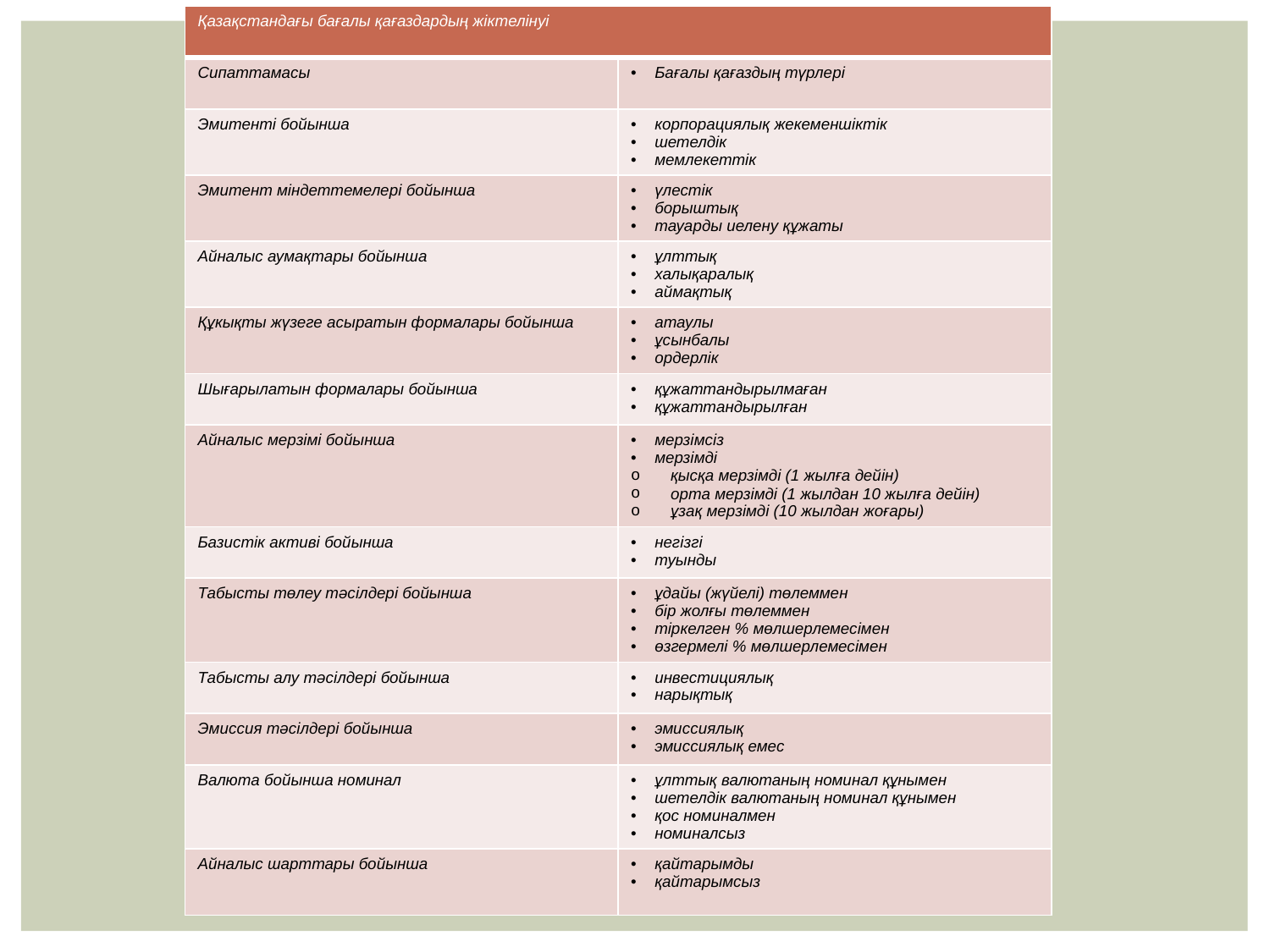

| Қазақстандағы бағалы қағаздардың жіктелінуі |  |
| --- | --- |
| Сипаттамасы | Бағалы қағаздың түрлері |
| Эмитенті бойынша | корпорациялық жекеменшіктік шетелдік мемлекеттік |
| Эмитент міндеттемелері бойынша | үлестік борыштық тауарды иелену құжаты |
| Айналыс аумақтары бойынша | ұлттық халықаралық аймақтық |
| Құкықты жүзеге асыратын формалары бойынша | атаулы ұсынбалы ордерлік |
| Шығарылатын формалары бойынша | құжаттандырылмаған құжаттандырылған |
| Айналыс мерзімі бойынша | мерзімсіз мерзімді қысқа мерзімді (1 жылға дейін) орта мерзімді (1 жылдан 10 жылға дейін) ұзақ мерзімді (10 жылдан жоғары) |
| Базистік активі бойынша | негізгі туынды |
| Табысты төлеу тәсілдері бойынша | ұдайы (жүйелі) төлеммен бір жолғы төлеммен тіркелген % мөлшерлемесімен өзгермелі % мөлшерлемесімен |
| Табысты алу тәсілдері бойынша | инвестициялық нарықтық |
| Эмиссия тәсілдері бойынша | эмиссиялық эмиссиялық емес |
| Валюта бойынша номинал | ұлттық валютаның номинал құнымен шетелдік валютаның номинал құнымен қос номиналмен номиналсыз |
| Айналыс шарттары бойынша | қайтарымды қайтарымсыз |